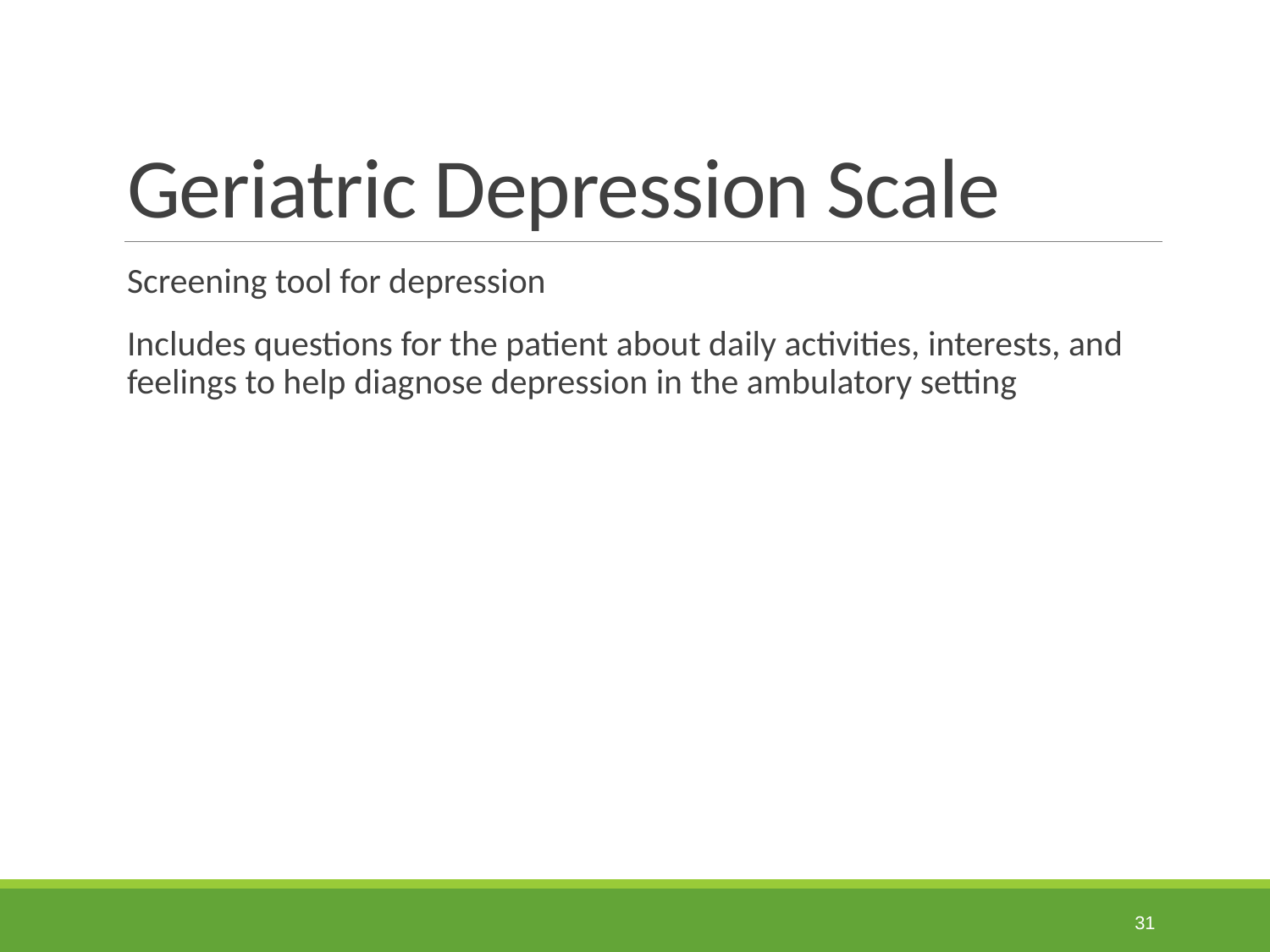

# Geriatric Depression Scale
Screening tool for depression
Includes questions for the patient about daily activities, interests, and feelings to help diagnose depression in the ambulatory setting
 31